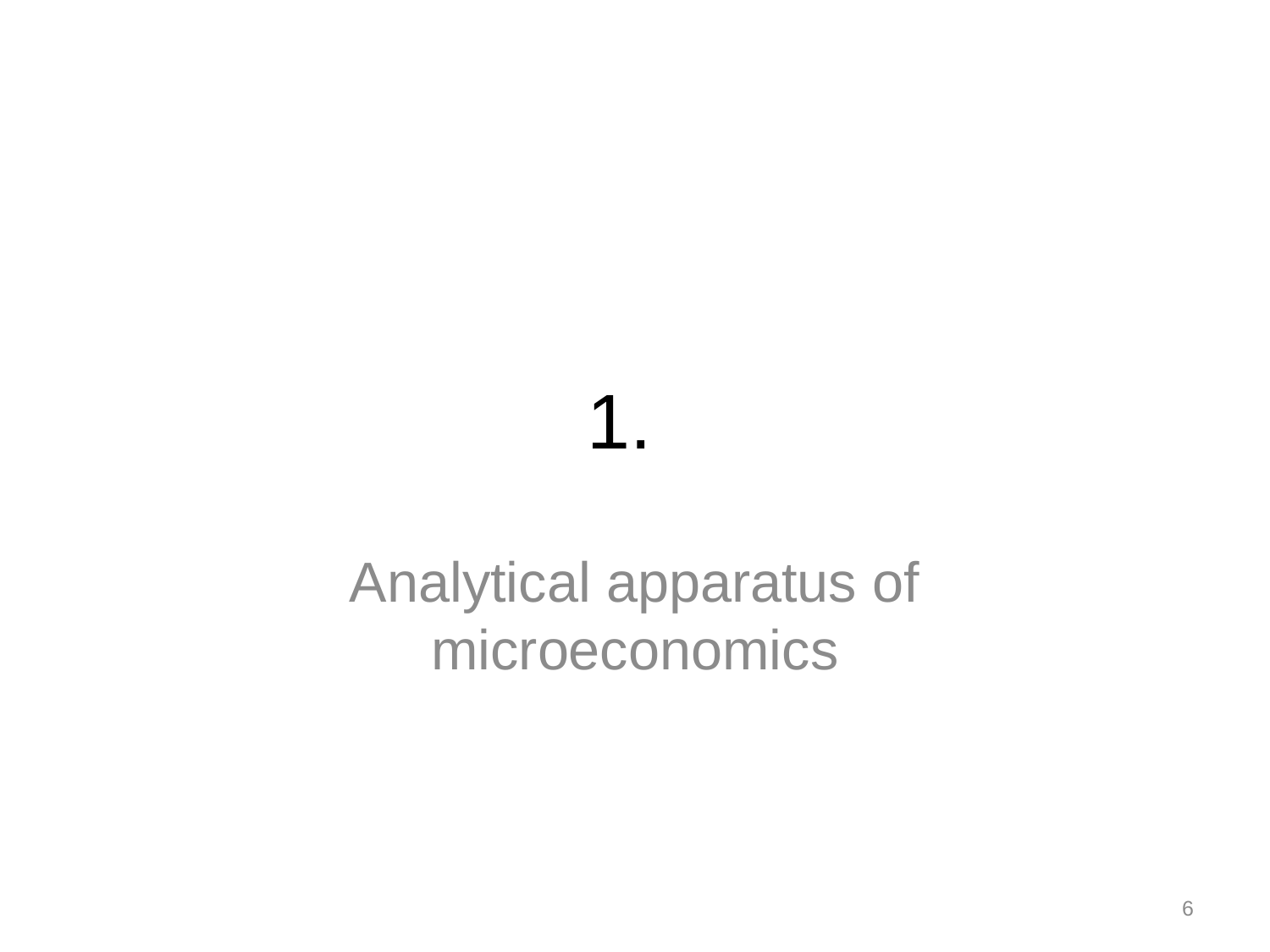

# 1.
Analytical apparatus of microeconomics
6